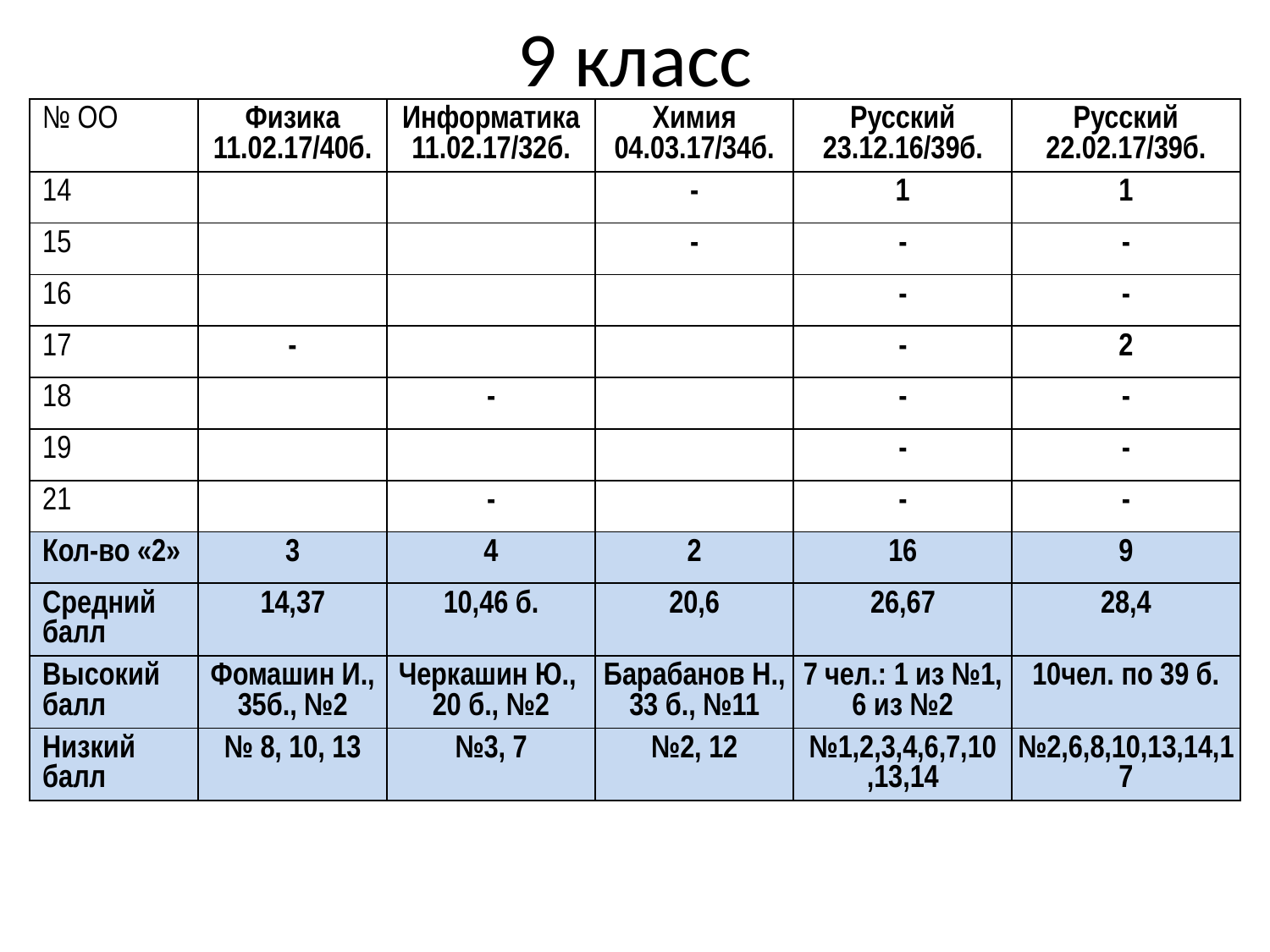

# 9 класс
| № ОО | Физика 11.02.17/40б. | Информатика 11.02.17/32б. | Химия 04.03.17/34б. | Русский 23.12.16/39б. | Русский 22.02.17/39б. |
| --- | --- | --- | --- | --- | --- |
| 14 |  |  | - | 1 | 1 |
| 15 |  |  | - | - | - |
| 16 |  |  |  | - | - |
| 17 | - |  |  | - | 2 |
| 18 |  | - |  | - | - |
| 19 |  |  |  | - | - |
| 21 |  | - |  | - | - |
| Кол-во «2» | 3 | 4 | 2 | 16 | 9 |
| Средний балл | 14,37 | 10,46 б. | 20,6 | 26,67 | 28,4 |
| Высокий балл | Фомашин И., 35б., №2 | Черкашин Ю., 20 б., №2 | Барабанов Н., 33 б., №11 | 7 чел.: 1 из №1, 6 из №2 | 10чел. по 39 б. |
| Низкий балл | № 8, 10, 13 | №3, 7 | №2, 12 | №1,2,3,4,6,7,10,13,14 | №2,6,8,10,13,14,17 |